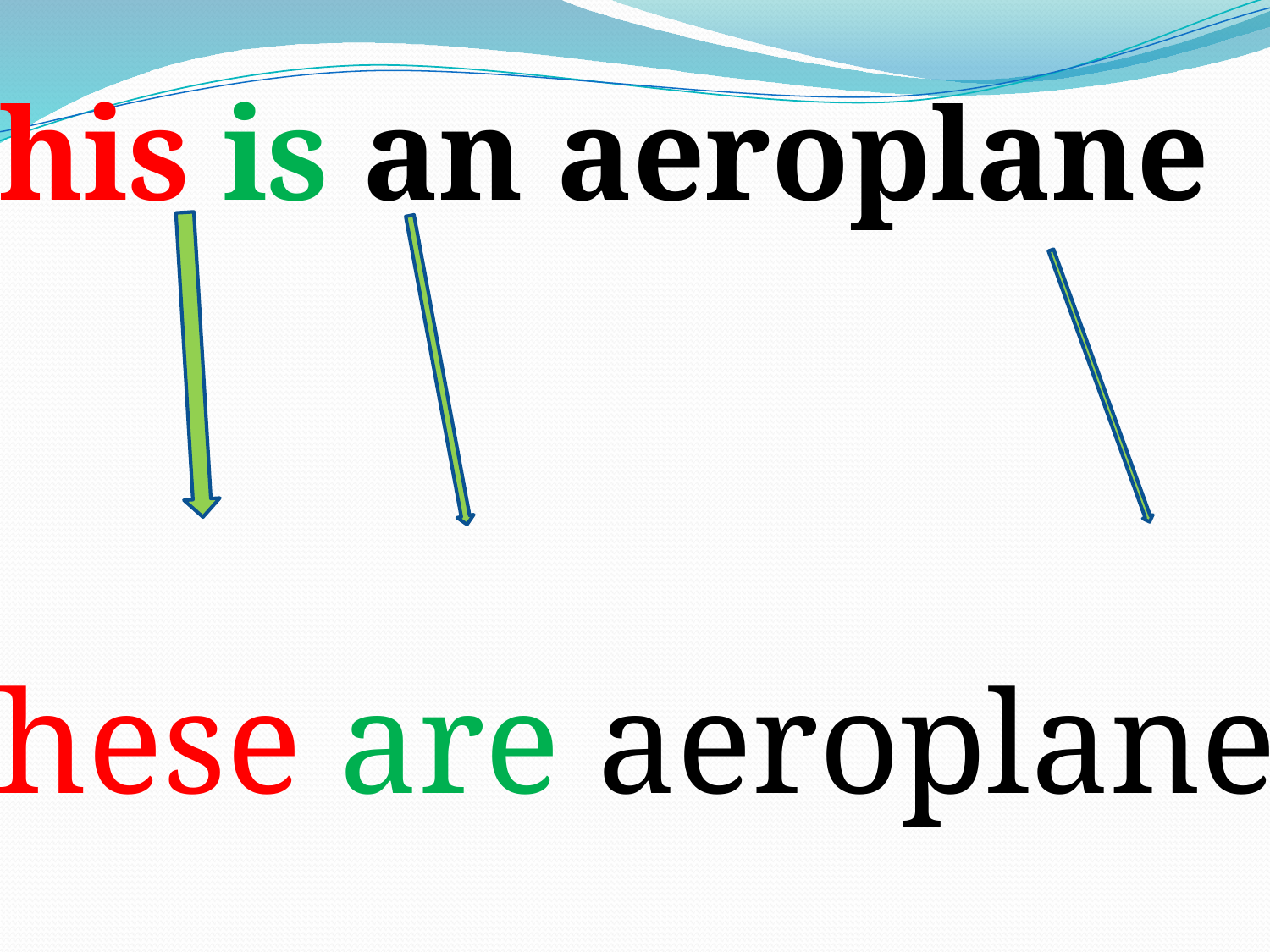

This is an aeroplane

These are aeroplanes.